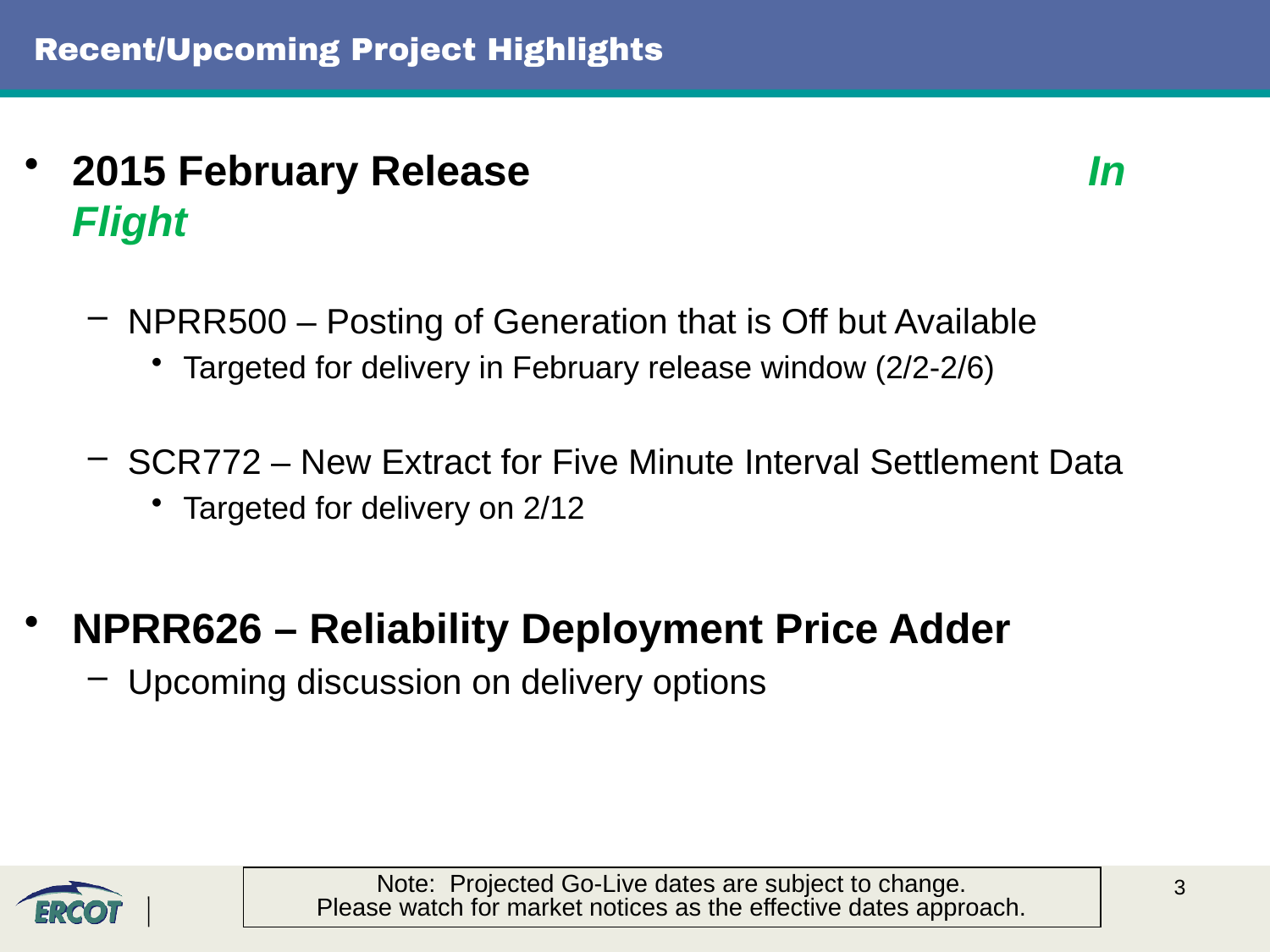

# Recent/Upcoming Project Highlights
2015 February Release			 		In Flight

NPRR500 – Posting of Generation that is Off but Available
Targeted for delivery in February release window (2/2-2/6)

SCR772 – New Extract for Five Minute Interval Settlement Data
Targeted for delivery on 2/12

NPRR626 – Reliability Deployment Price Adder
Upcoming discussion on delivery options

Note:  Projected Go-Live dates are subject to change.
Please watch for market notices as the effective dates approach.